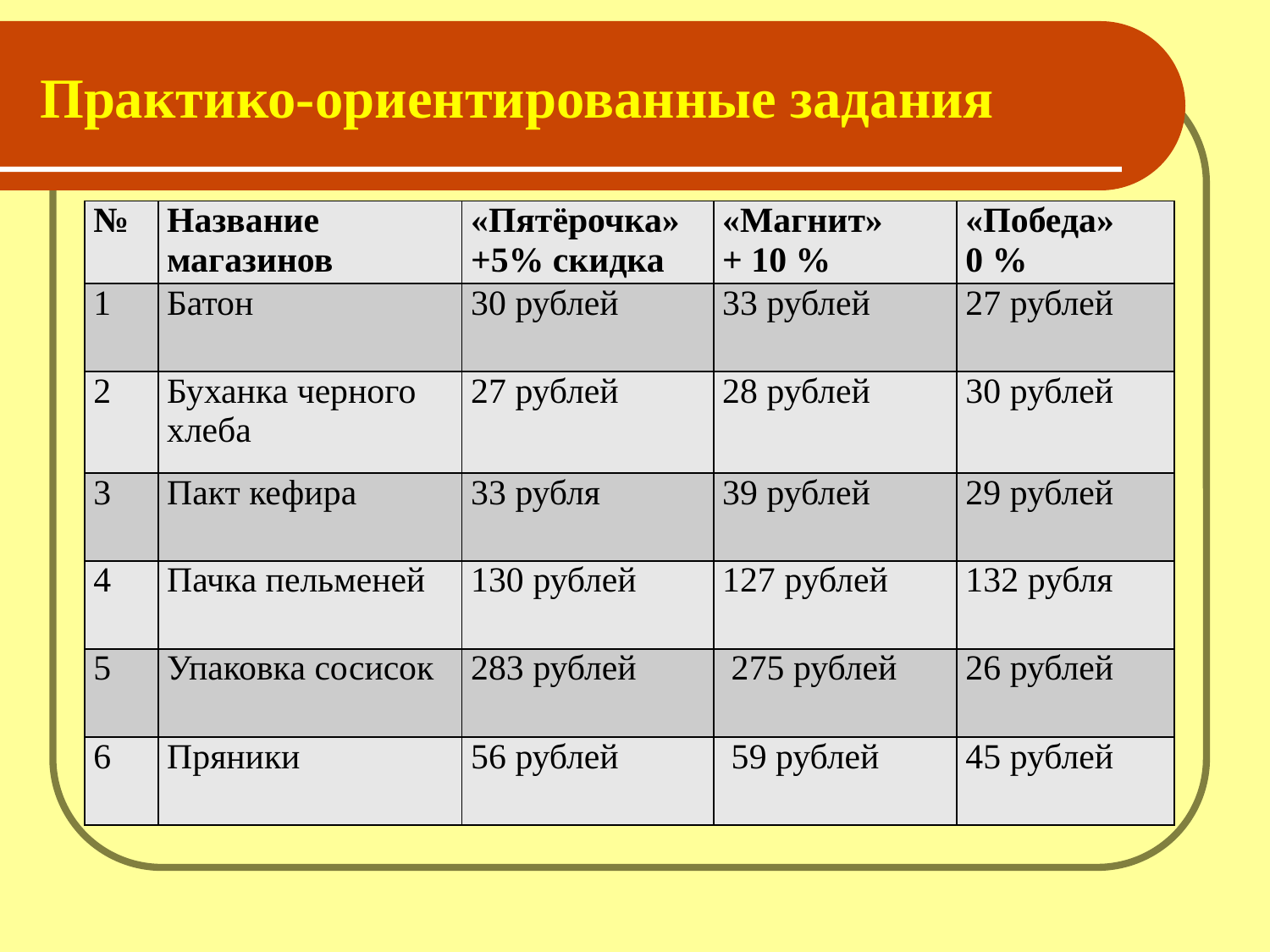

# Практико-ориентированные задания
| № | Название магазинов | «Пятёрочка» +5% скидка | «Магнит» + 10 % | «Победа» 0 % |
| --- | --- | --- | --- | --- |
| 1 | Батон | 30 рублей | 33 рублей | 27 рублей |
| 2 | Буханка черного хлеба | 27 рублей | 28 рублей | 30 рублей |
| 3 | Пакт кефира | 33 рубля | 39 рублей | 29 рублей |
| 4 | Пачка пельменей | 130 рублей | 127 рублей | 132 рубля |
| 5 | Упаковка сосисок | 283 рублей | 275 рублей | 26 рублей |
| 6 | Пряники | 56 рублей | 59 рублей | 45 рублей |